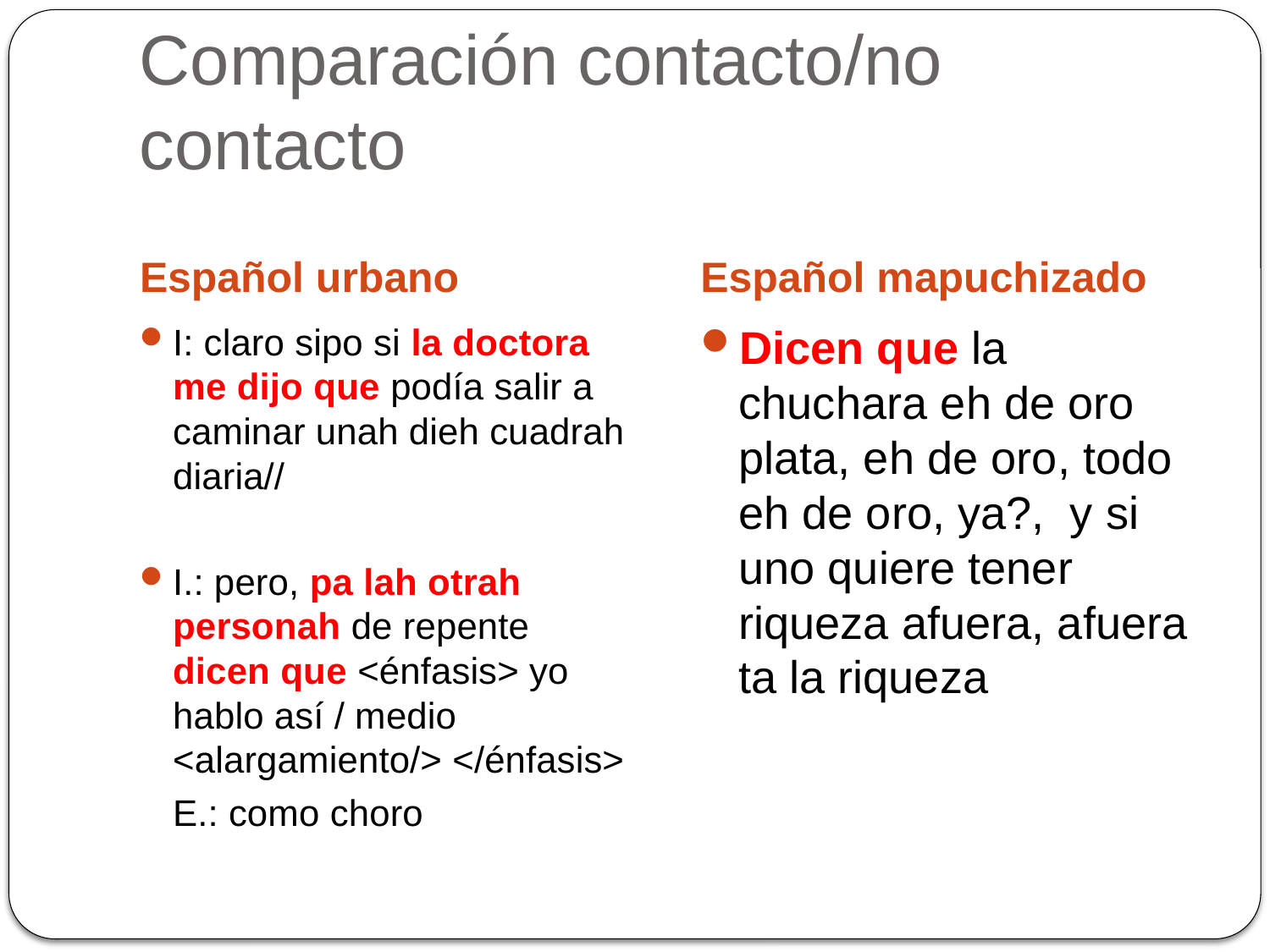

# Comparación contacto/no contacto
Español urbano
Español mapuchizado
I: claro sipo si la doctora me dijo que podía salir a caminar unah dieh cuadrah diaria//

I.: pero, pa lah otrah personah de repente dicen que <énfasis> yo hablo así / medio <alargamiento/> </énfasis>
	E.: como choro

Dicen que la chuchara eh de oro plata, eh de oro, todo eh de oro, ya?,  y si uno quiere tener riqueza afuera, afuera ta la riqueza